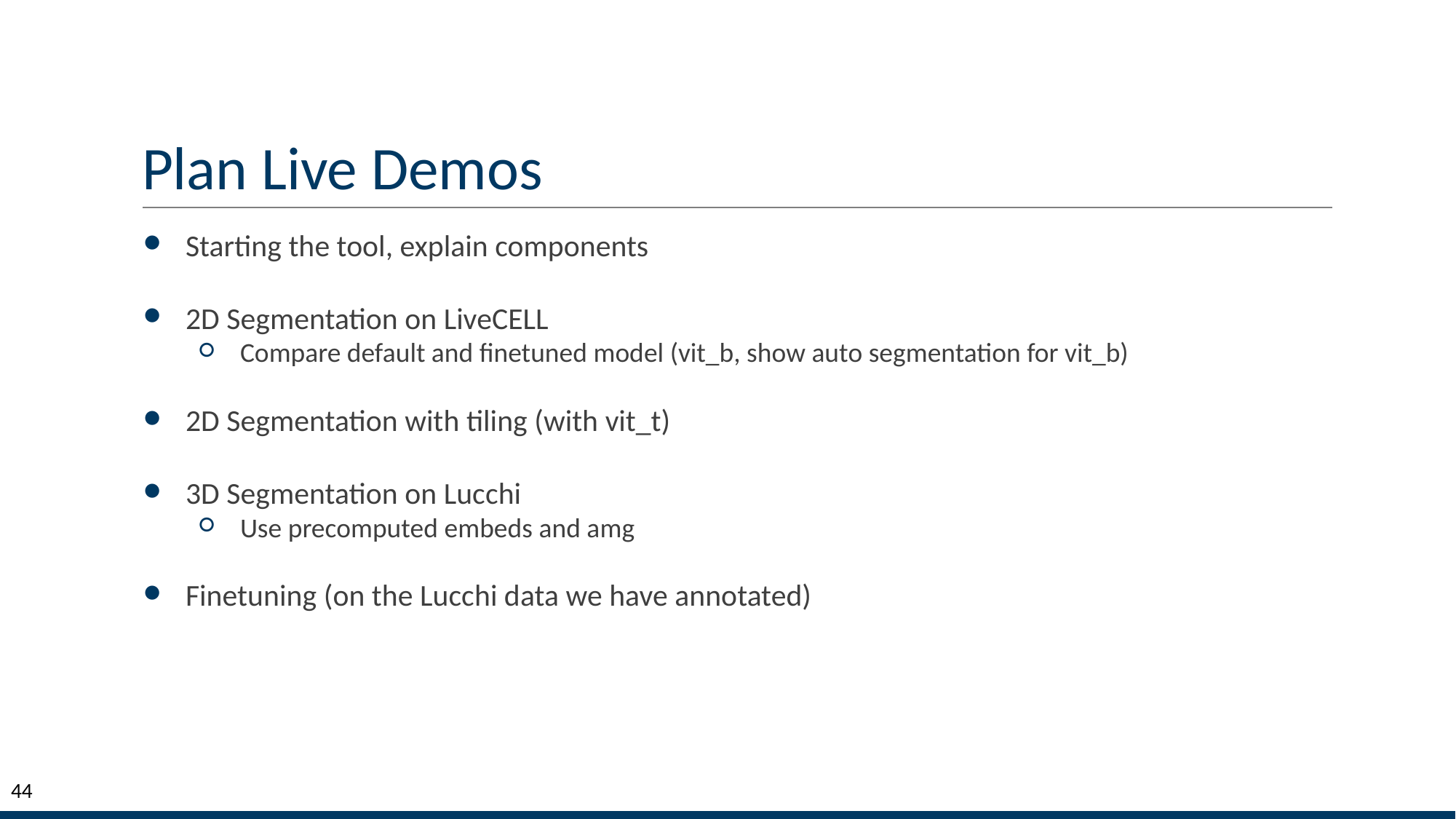

# Plan Live Demos
Starting the tool, explain components
2D Segmentation on LiveCELL
Compare default and finetuned model (vit_b, show auto segmentation for vit_b)
2D Segmentation with tiling (with vit_t)
3D Segmentation on Lucchi
Use precomputed embeds and amg
Finetuning (on the Lucchi data we have annotated)
44